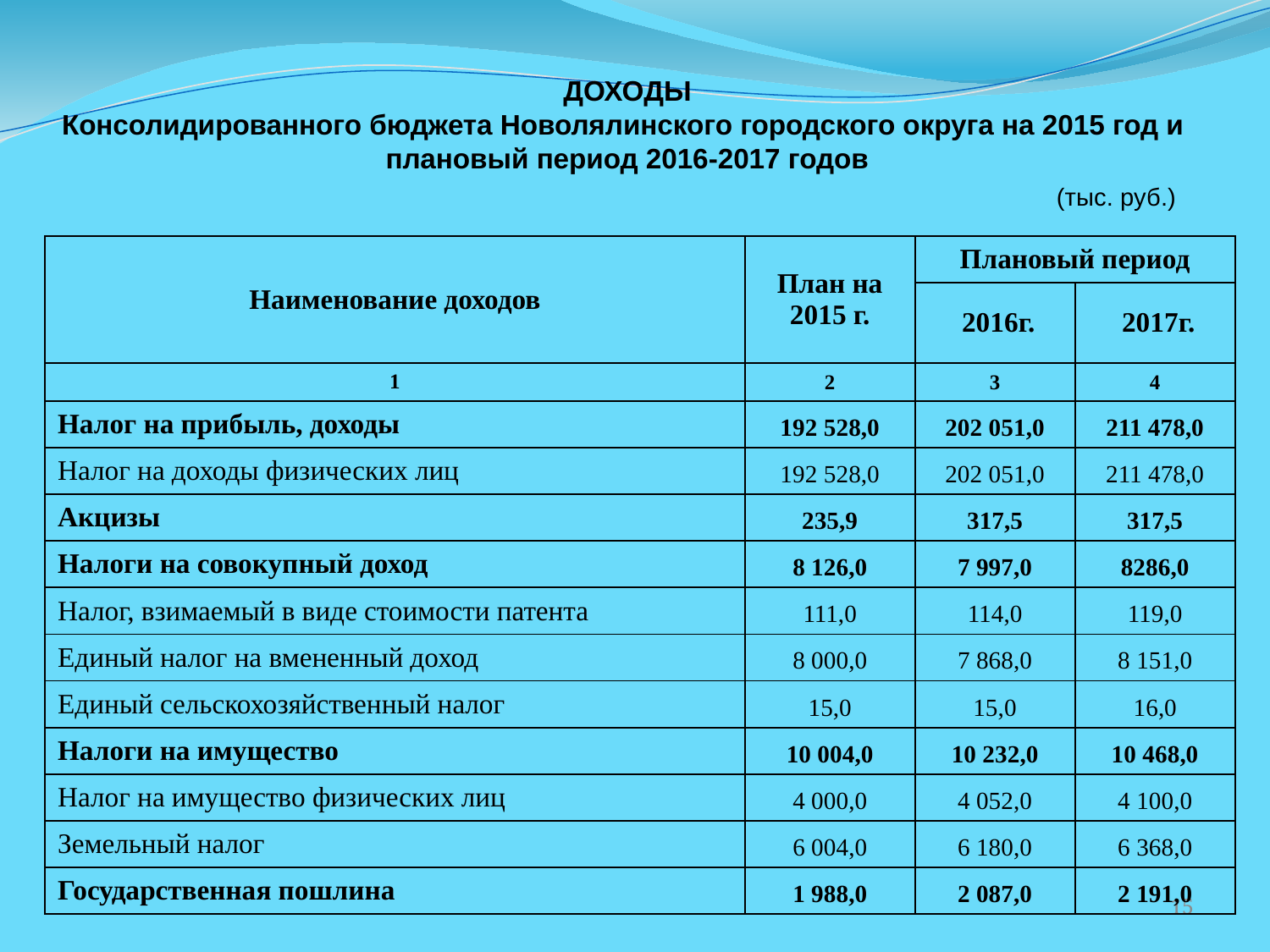

ДОХОДЫ
Консолидированного бюджета Новолялинского городского округа на 2015 год и
плановый период 2016-2017 годов
                                                                                                              (тыс. руб.)

| Наименование доходов | План на 2015 г. | Плановый период |  |
| --- | --- | --- | --- |
|  |  | 2016г. | 2017г. |
| 1 | 2 | 3 | 4 |
| Налог на прибыль, доходы | 192 528,0 | 202 051,0 | 211 478,0 |
| Налог на доходы физических лиц | 192 528,0 | 202 051,0 | 211 478,0 |
| Акцизы | 235,9 | 317,5 | 317,5 |
| Налоги на совокупный доход | 8 126,0 | 7 997,0 | 8286,0 |
| Налог, взимаемый в виде стоимости патента | 111,0 | 114,0 | 119,0 |
| Единый налог на вмененный доход | 8 000,0 | 7 868,0 | 8 151,0 |
| Единый сельскохозяйственный налог | 15,0 | 15,0 | 16,0 |
| Налоги на имущество | 10 004,0 | 10 232,0 | 10 468,0 |
| Налог на имущество физических лиц | 4 000,0 | 4 052,0 | 4 100,0 |
| Земельный налог | 6 004,0 | 6 180,0 | 6 368,0 |
| Государственная пошлина | 1 988,0 | 2 087,0 | 2 191,0 |
15